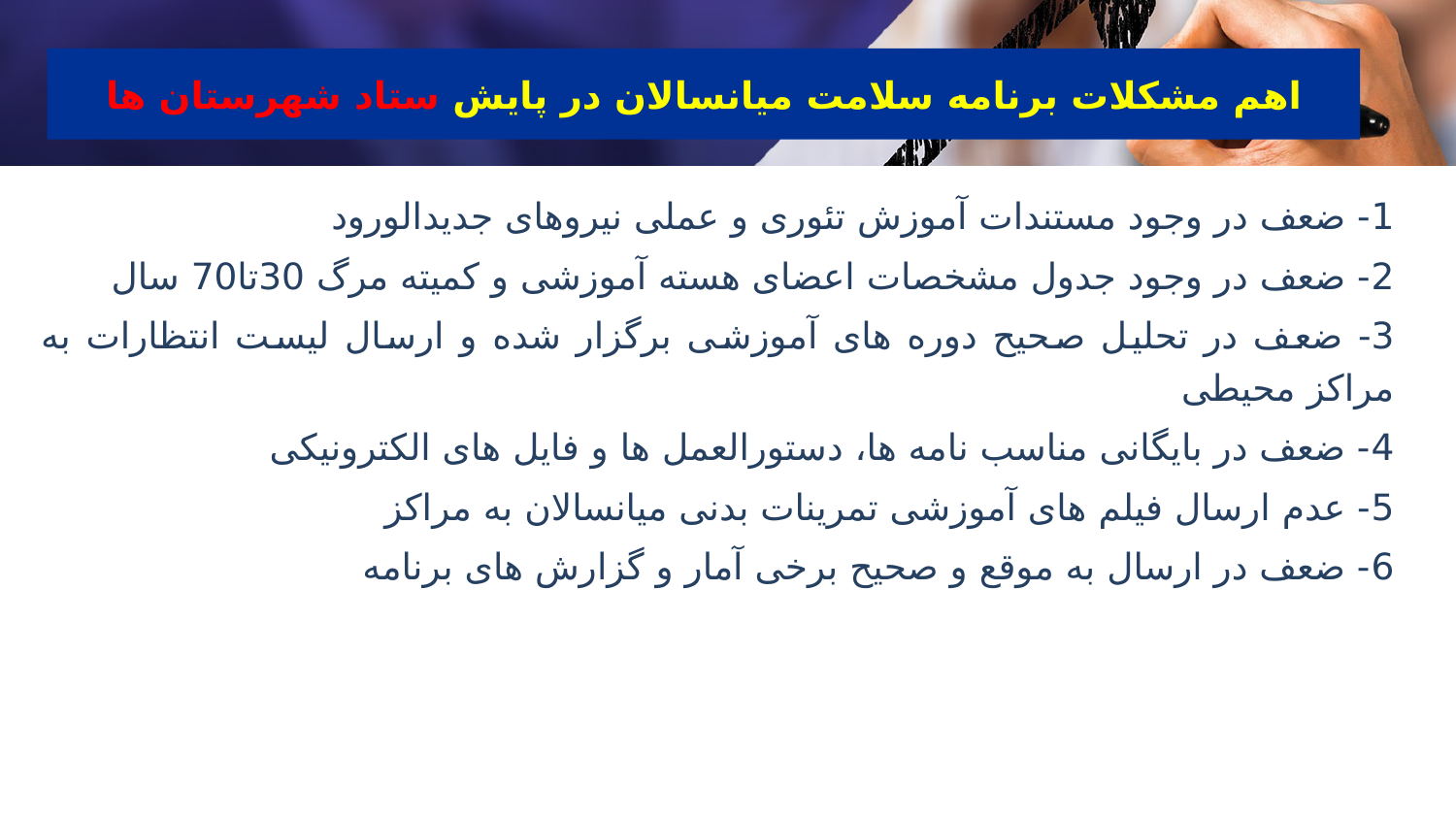

اهم مشکلات برنامه سلامت میانسالان در پایش ستاد شهرستان ها
1- ضعف در وجود مستندات آموزش تئوری و عملی نیروهای جدیدالورود
2- ضعف در وجود جدول مشخصات اعضای هسته آموزشی و کمیته مرگ 30تا70 سال
3- ضعف در تحلیل صحیح دوره های آموزشی برگزار شده و ارسال لیست انتظارات به مراکز محیطی
4- ضعف در بایگانی مناسب نامه ها، دستورالعمل ها و فایل های الکترونیکی
5- عدم ارسال فیلم های آموزشی تمرینات بدنی میانسالان به مراکز
6- ضعف در ارسال به موقع و صحیح برخی آمار و گزارش های برنامه